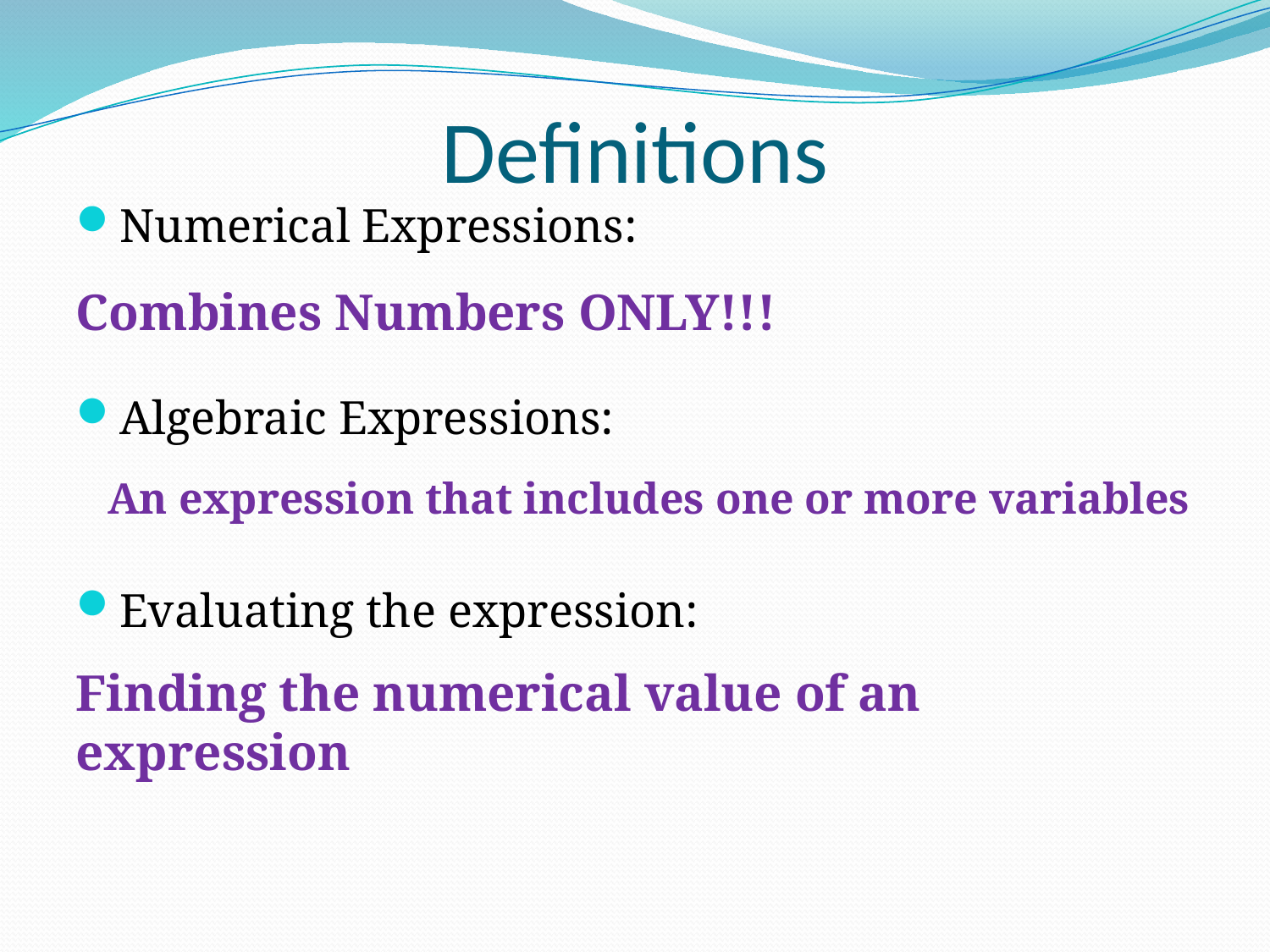

# Definitions
Numerical Expressions:

Algebraic Expressions:

Evaluating the expression:

Combines Numbers ONLY!!!
An expression that includes one or more variables
Finding the numerical value of an expression